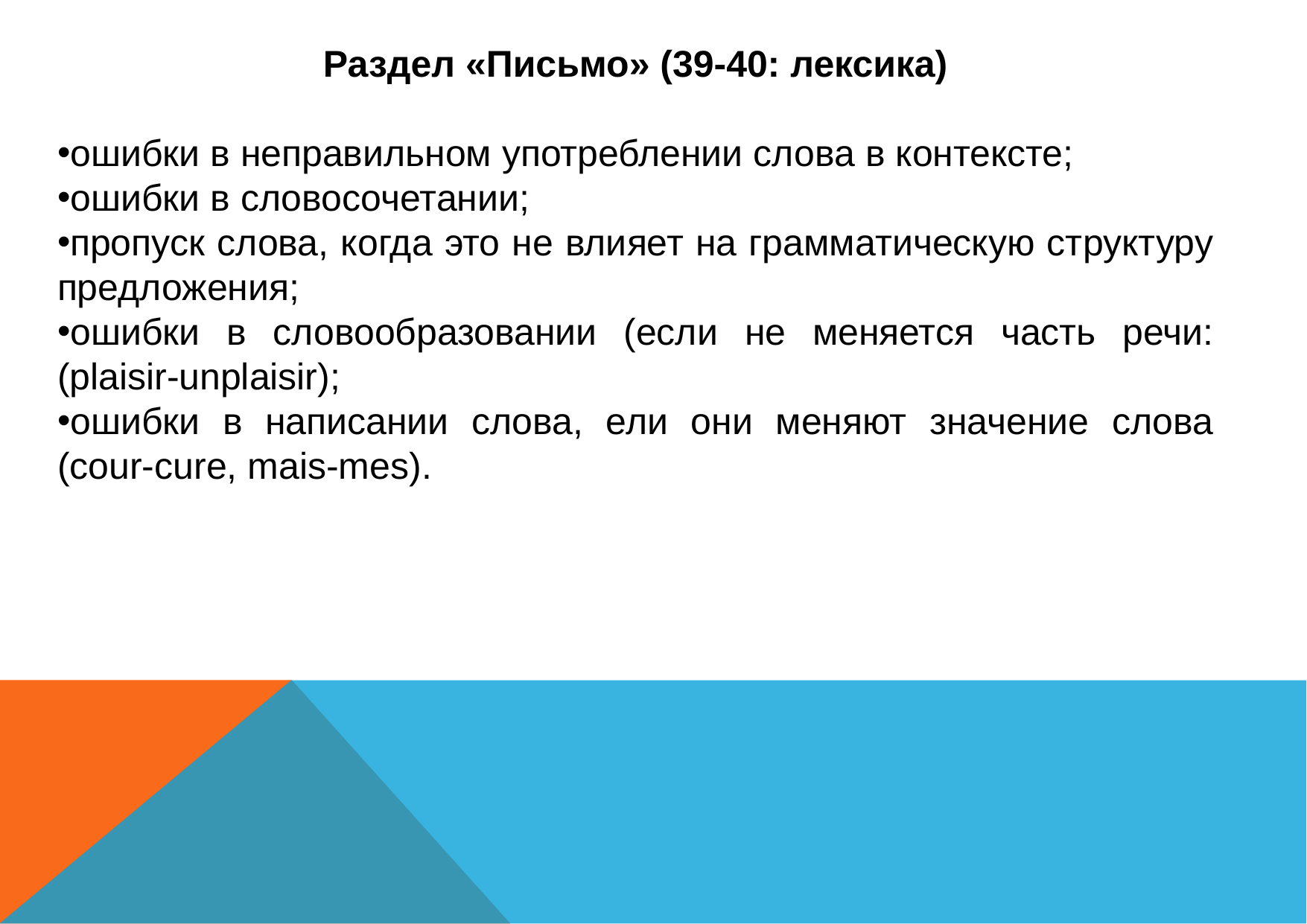

Раздел «Письмо» (39-40: лексика)

ошибки в неправильном употреблении слова в контексте;
ошибки в словосочетании;
пропуск слова, когда это не влияет на грамматическую структуру предложения;
ошибки в словообразовании (если не меняется часть речи: (plaisir-unplaisir);
ошибки в написании слова, ели они меняют значение слова (cour-cure, mais-mes).